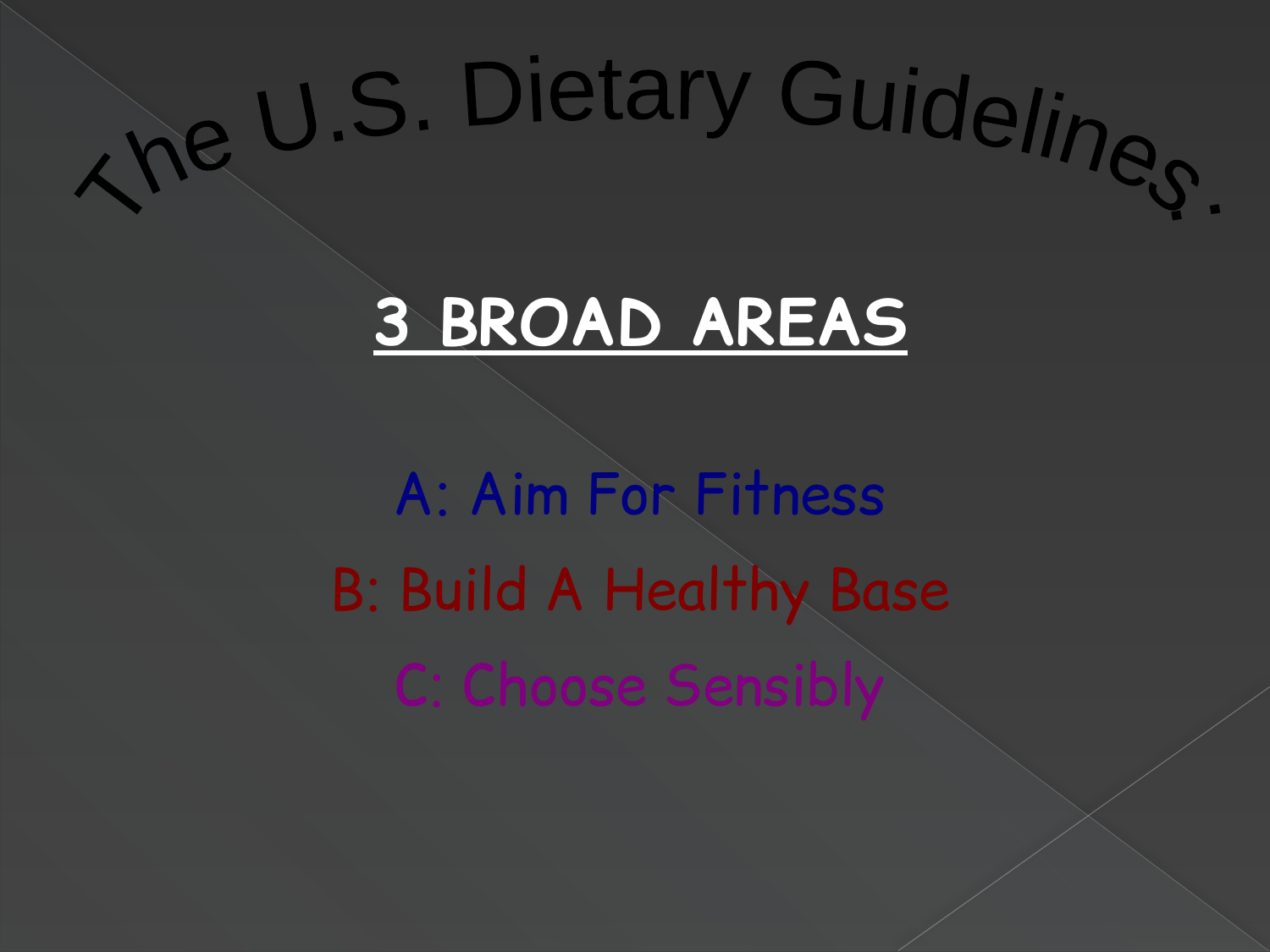

The U.S. Dietary Guidelines:
3 BROAD AREAS

A: Aim For Fitness
B: Build A Healthy Base
C: Choose Sensibly